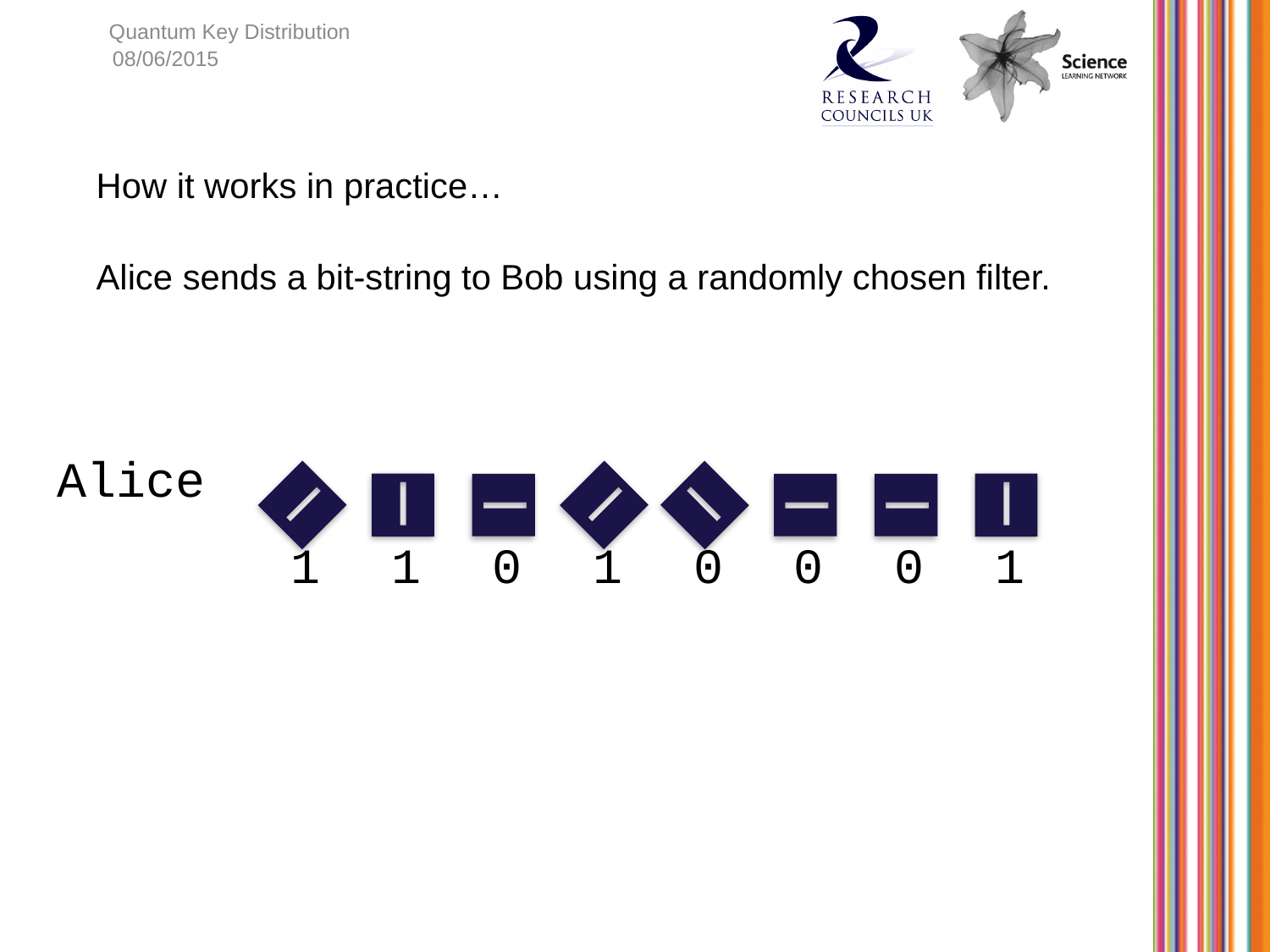

Quantum Key Distribution
08/06/2015
How it works in practice…

Alice sends a bit-string to Bob using a randomly chosen filter.
Alice

1
1
0
1
0
0
0
1